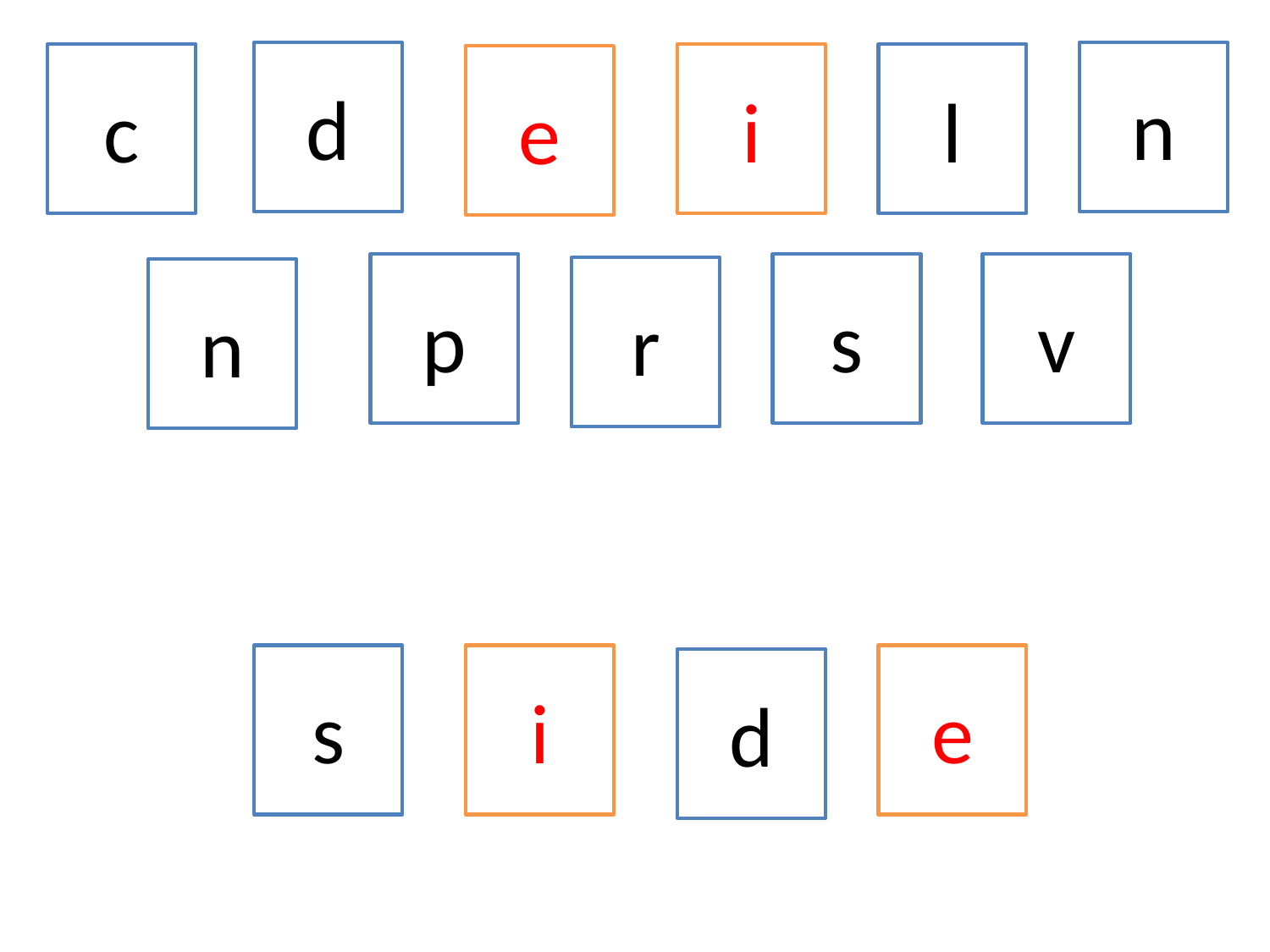

d
n
c
i
l
e
p
s
v
r
n
s
i
e
d